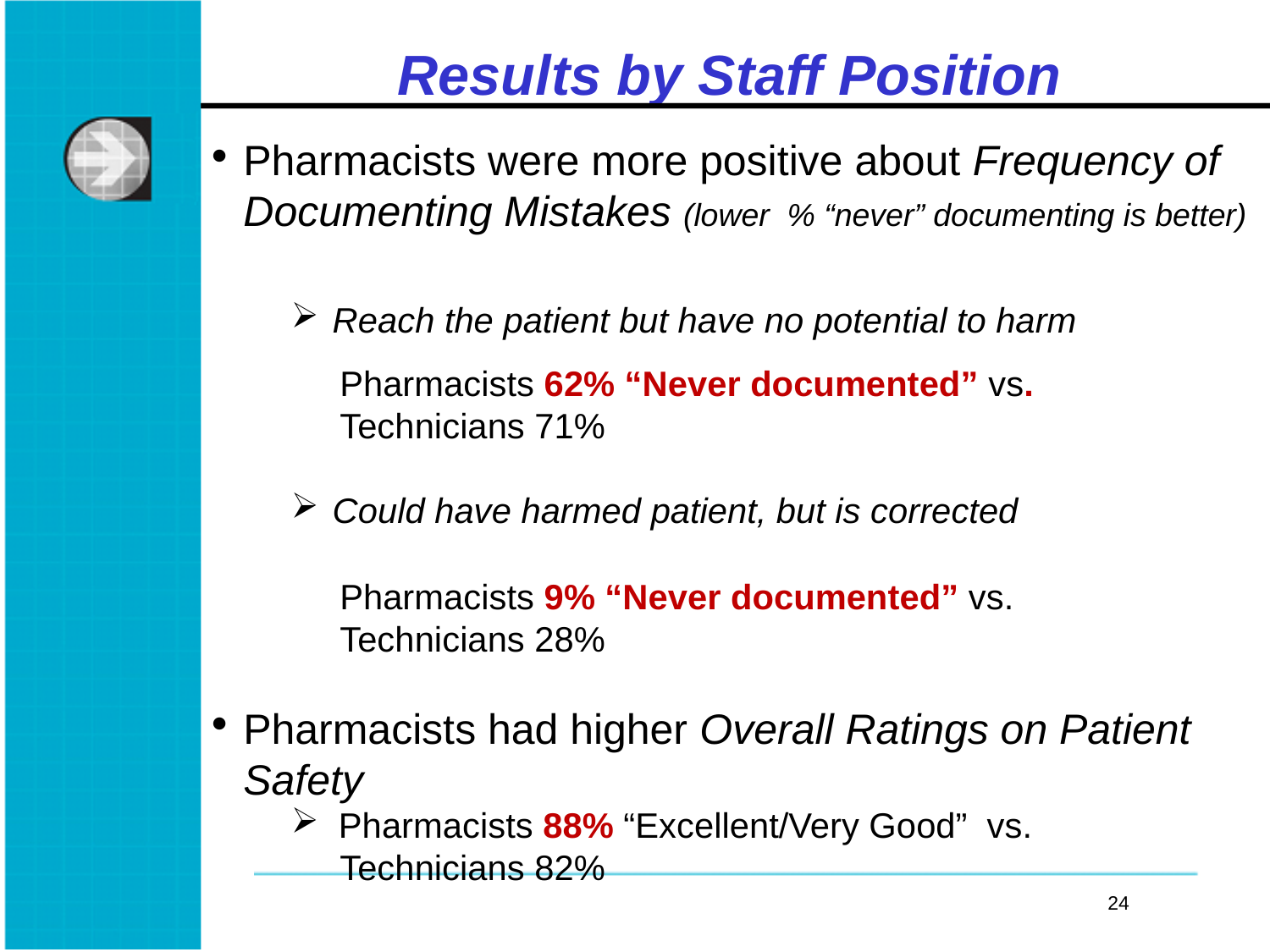

# Results by Staff Position

Pharmacists were more positive about Frequency of Documenting Mistakes (lower  % “never” documenting is better)

 Reach the patient but have no potential to harm

     Pharmacists 62% “Never documented” vs.
     Technicians 71%

 Could have harmed patient, but is corrected

     Pharmacists 9% “Never documented” vs.
     Technicians 28%

Pharmacists had higher Overall Ratings on Patient Safety
Pharmacists 88% “Excellent/Very Good”  vs.
     Technicians 82%